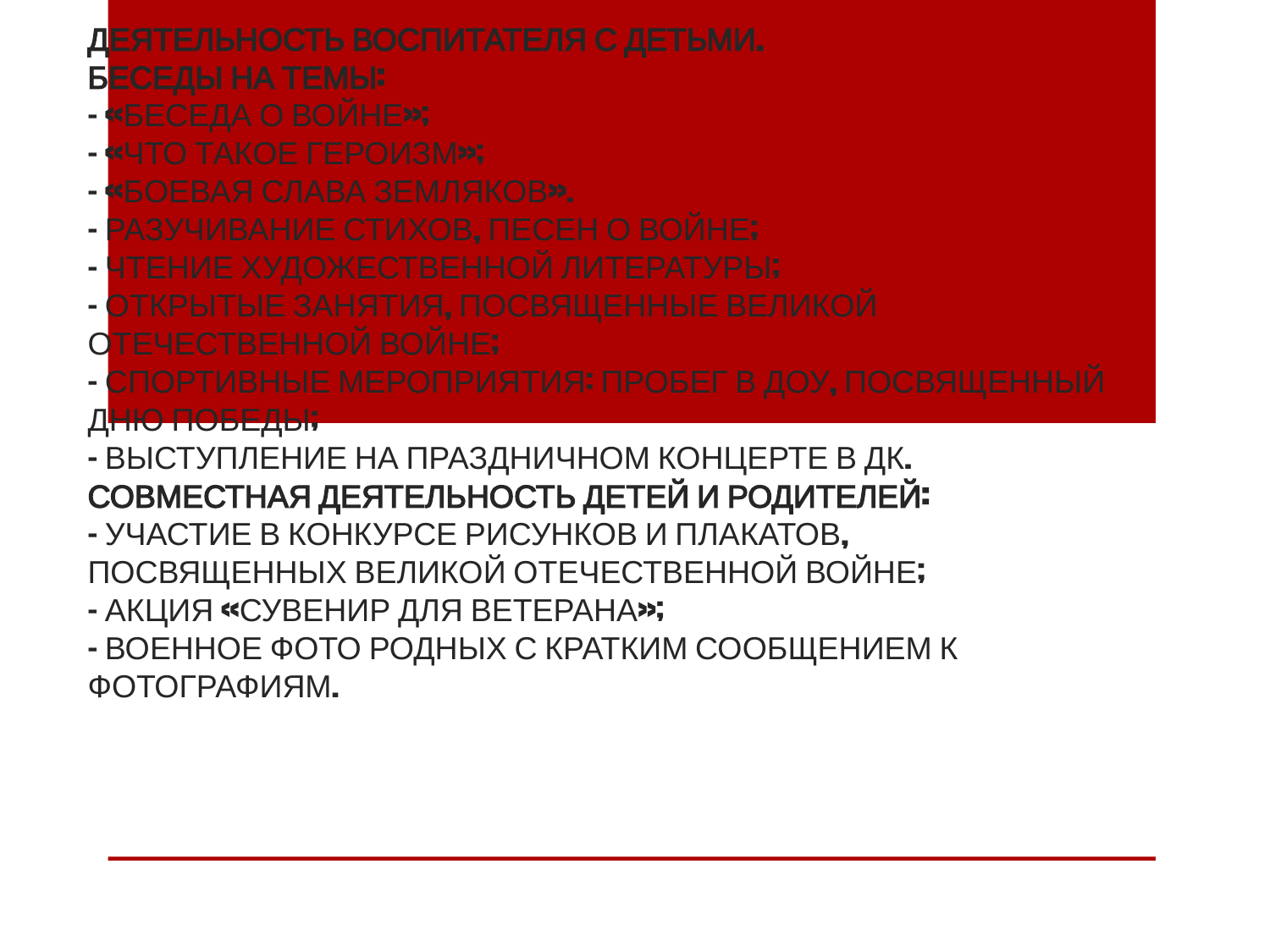

# 2 этап. Деятельность воспитателя с детьми. Беседы на темы: - «Беседа о войне»; - «Что такое героизм»; - «Боевая слава земляков». - Разучивание стихов, песен о войне; - Чтение художественной литературы; - Открытые занятия, посвященные Великой Отечественной войне; - Спортивные мероприятия: пробег в ДОУ, посвященный дню Победы; - Выступление на праздничном концерте в ДК. Совместная деятельность детей и родителей: - Участие в конкурсе рисунков и плакатов, посвященных Великой Отечественной войне; - Акция «Сувенир для ветерана»; - Военное фото родных с кратким сообщением к фотографиям.